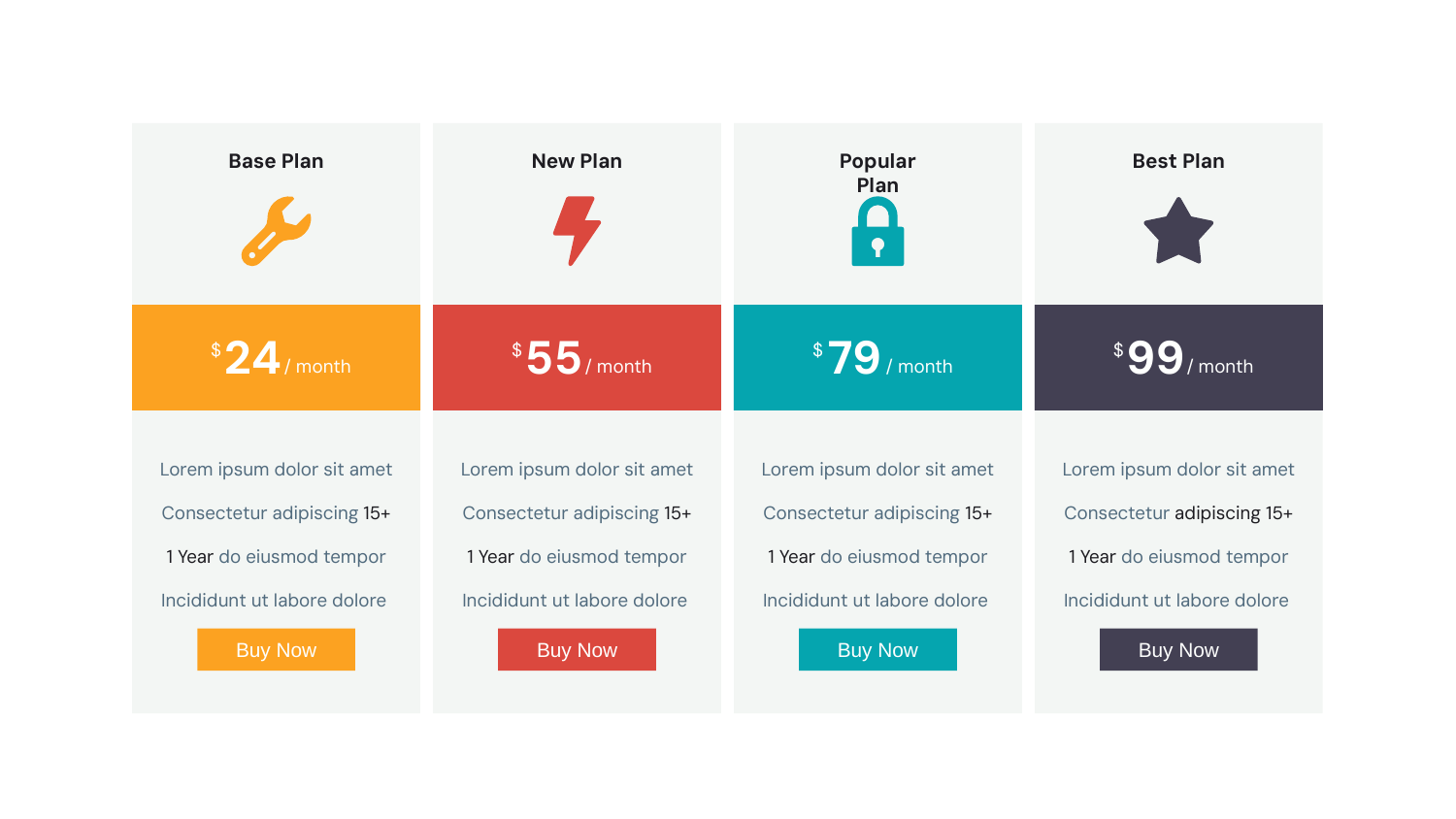

Base Plan
New Plan
Popular Plan
Best Plan

24
55
79
99
$
$
$
$
/ month
/ month
/ month
/ month
Lorem ipsum dolor sit amet
Consectetur adipiscing 15+
1 Year do eiusmod tempor
Incididunt ut labore dolore
Lorem ipsum dolor sit amet
Consectetur adipiscing 15+
1 Year do eiusmod tempor
Incididunt ut labore dolore
Lorem ipsum dolor sit amet
Consectetur adipiscing 15+
1 Year do eiusmod tempor
Incididunt ut labore dolore
Lorem ipsum dolor sit amet
Consectetur adipiscing 15+
1 Year do eiusmod tempor
Incididunt ut labore dolore

Buy Now
Buy Now
Buy Now
Buy Now